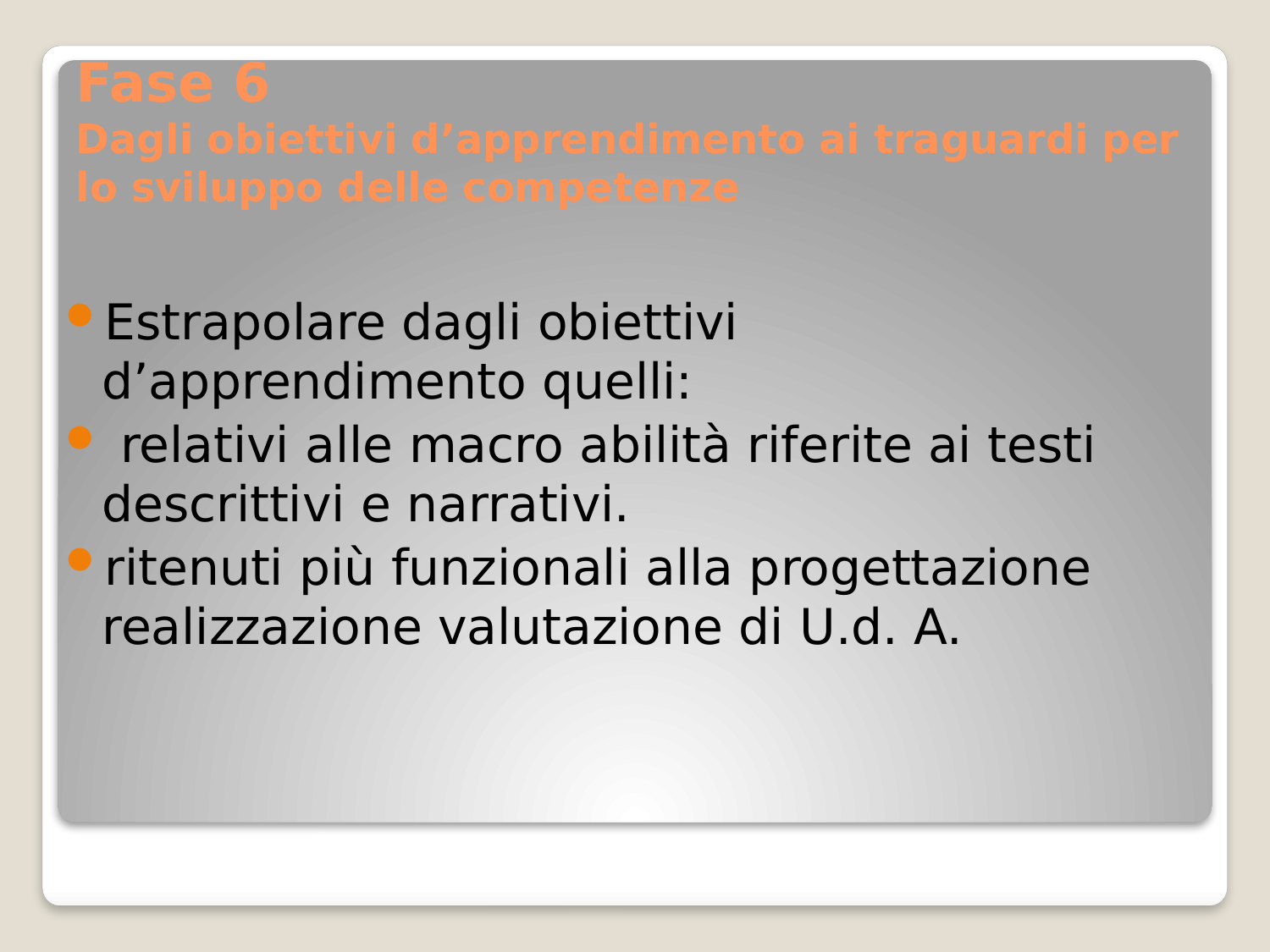

# Fase 6 Dagli obiettivi d’apprendimento ai traguardi per lo sviluppo delle competenze
Estrapolare dagli obiettivi d’apprendimento quelli:
 relativi alle macro abilità riferite ai testi descrittivi e narrativi.
ritenuti più funzionali alla progettazione realizzazione valutazione di U.d. A.